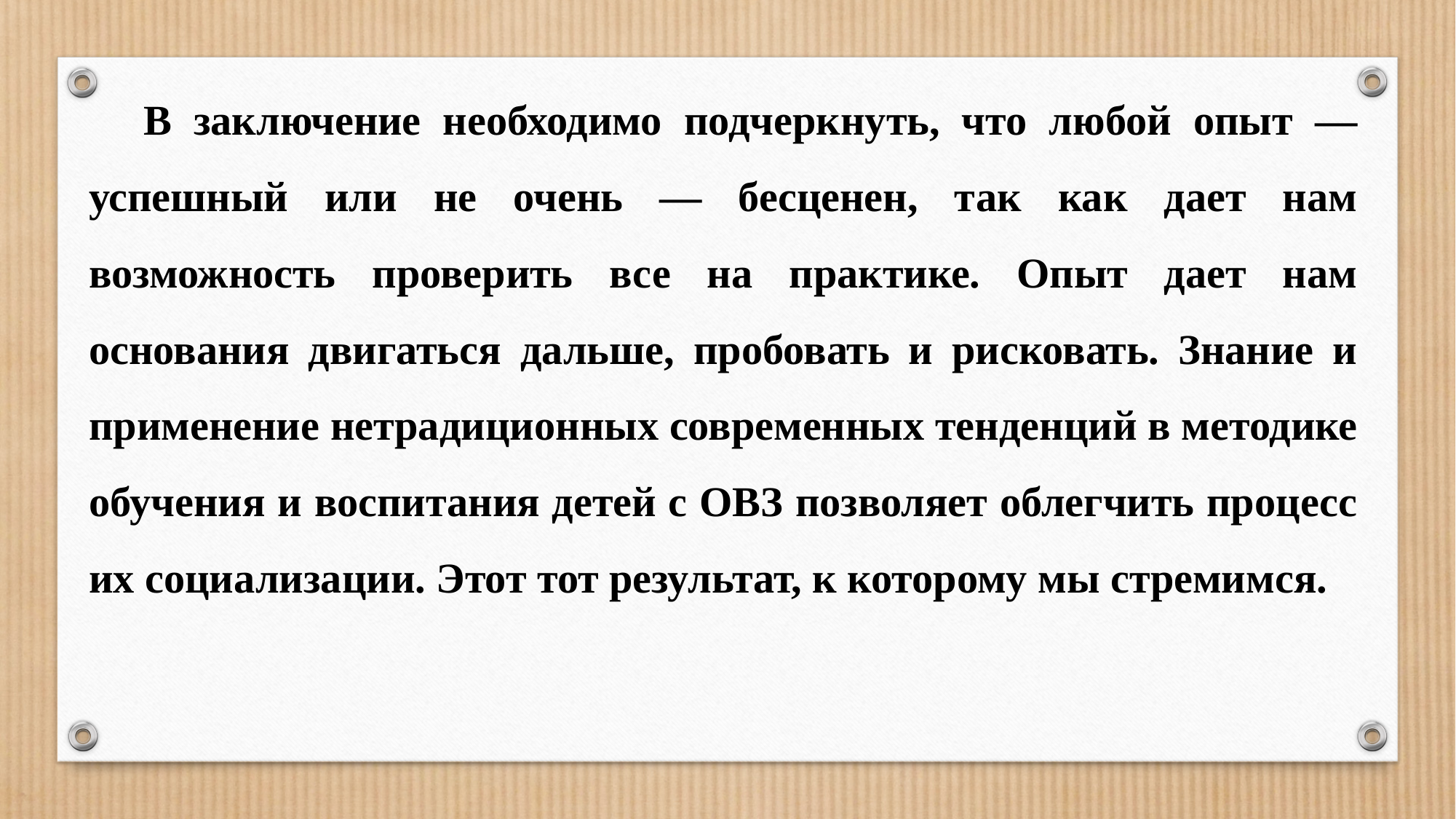

В заключение необходимо подчеркнуть, что любой опыт — успешный или не очень — бесценен, так как дает нам возможность проверить все на практике. Опыт дает нам основания двигаться дальше, пробовать и рисковать. Знание и применение нетрадиционных современных тенденций в методике обучения и воспитания детей с ОВЗ позволяет облегчить процесс их социализации. Этот тот результат, к которому мы стремимся.